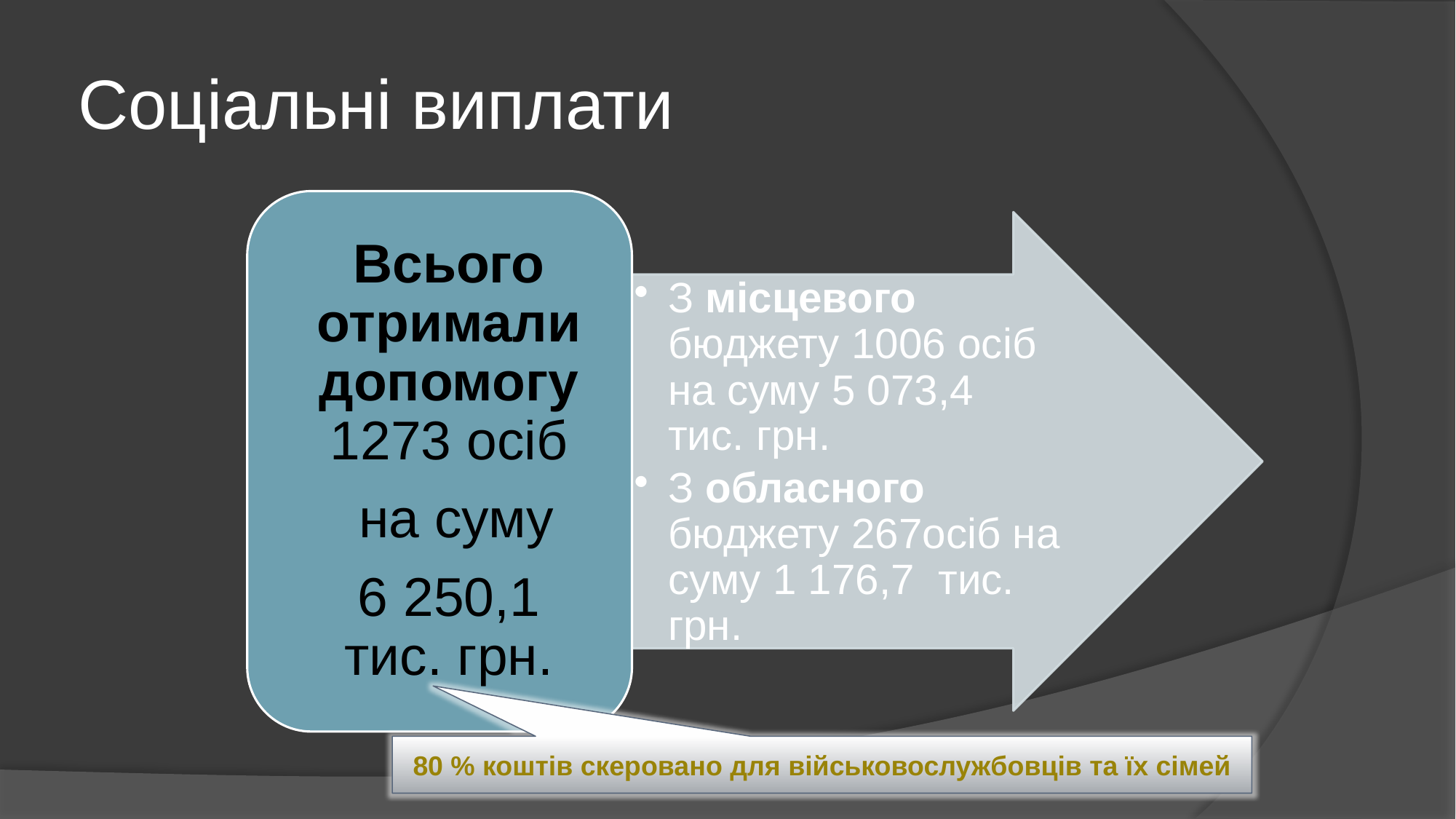

# Соціальні виплати
З місцевого бюджету 1006 осіб на суму 5 073,4  тис. грн.
З обласного бюджету 267осіб на суму 1 176,7  тис. грн.
Всього отримали допомогу 1273 осіб
 на суму
 6 250,1  тис. грн.

80 % коштів скеровано для військовослужбовців та їх сімей